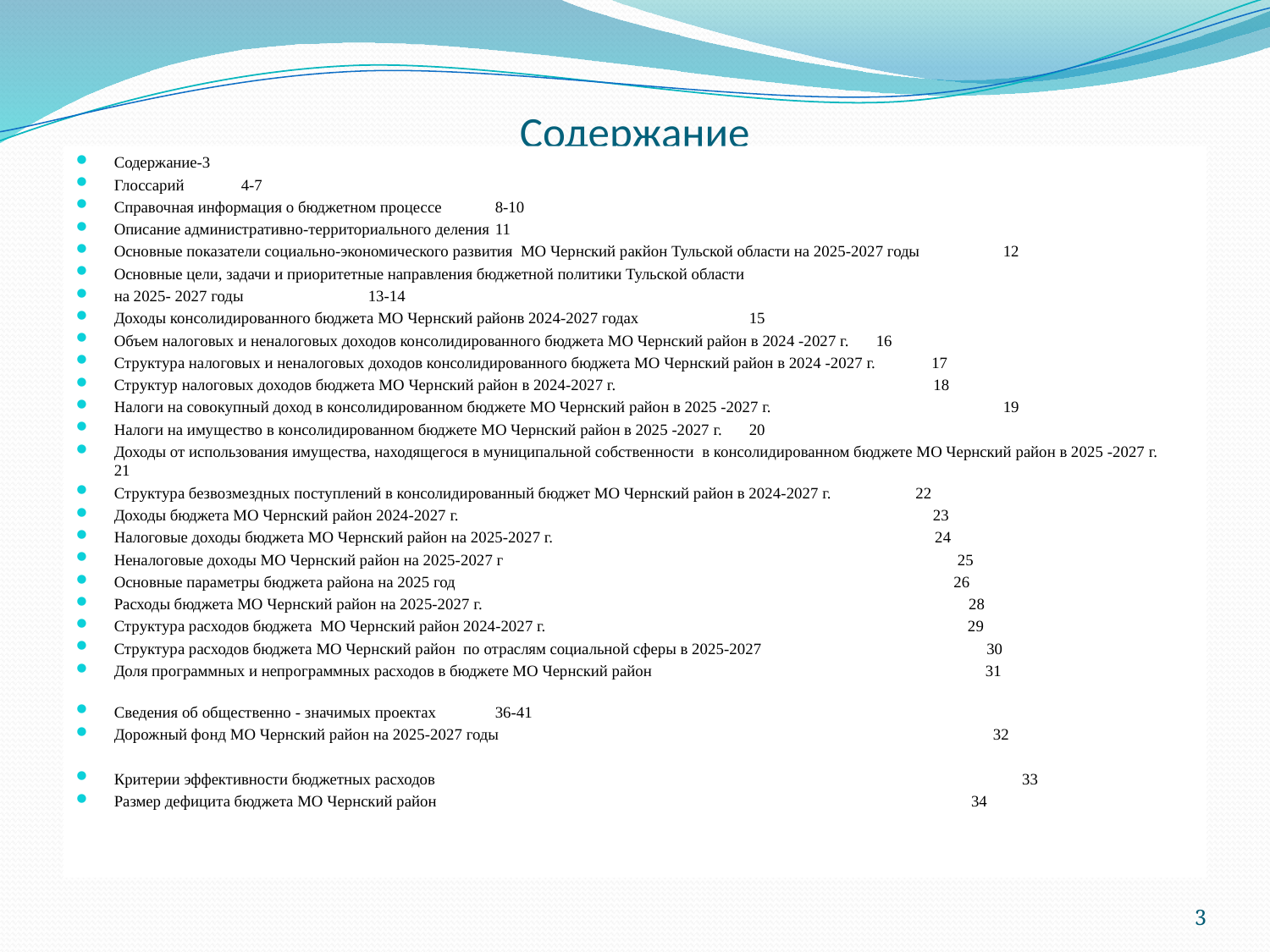

# Содержание
Содержание-3
Глоссарий	4-7
Справочная информация о бюджетном процессе	8-10
Описание административно-территориального деления	11
Основные показатели социально-экономического развития  МО Чернский ракйон Тульской области на 2025-2027 годы	12
Основные цели, задачи и приоритетные направления бюджетной политики Тульской области
на 2025- 2027 годы	13-14
Доходы консолидированного бюджета МО Чернский районв 2024-2027 годах	15
Объем налоговых и неналоговых доходов консолидированного бюджета МО Чернский район в 2024 -2027 г.	16
Структура налоговых и неналоговых доходов консолидированного бюджета МО Чернский район в 2024 -2027 г.              17
Структур налоговых доходов бюджета МО Чернский район в 2024-2027 г.                                                                               18
Налоги на совокупный доход в консолидированном бюджете МО Чернский район в 2025 -2027 г.                                      	19
Налоги на имущество в консолидированном бюджете МО Чернский район в 2025 -2027 г. 	20
Доходы от использования имущества, находящегося в муниципальной собственности  в консолидированном бюджете МО Чернский район в 2025 -2027 г.       21
Структура безвозмездных поступлений в консолидированный бюджет МО Чернский район в 2024-2027 г.                     22
Доходы бюджета МО Чернский район 2024-2027 г.                                                                                                                      23
Налоговые доходы бюджета МО Чернский район на 2025-2027 г.                                                                                               24
Неналоговые доходы МО Чернский район на 2025-2027 г                                                                                                                 25
Основные параметры бюджета района на 2025 год                                                                                                                            26
Расходы бюджета МО Чернский район на 2025-2027 г.                                                                                                                         28
Структура расходов бюджета  МО Чернский район 2024-2027 г.                                                                                                         29
Структура расходов бюджета МО Чернский район  по отраслям социальной сферы в 2025-2027                                                        30
Доля программных и непрограммных расходов в бюджете МО Чернский район                                                                                   31
Сведения об общественно - значимых проектах	36-41
Дорожный фонд МО Чернский район на 2025-2027 годы                                                                                                                           32

Критерии эффективности бюджетных расходов                                                                                                                                                  33
Размер дефицита бюджета МО Чернский район                                                                                                                                     34
3